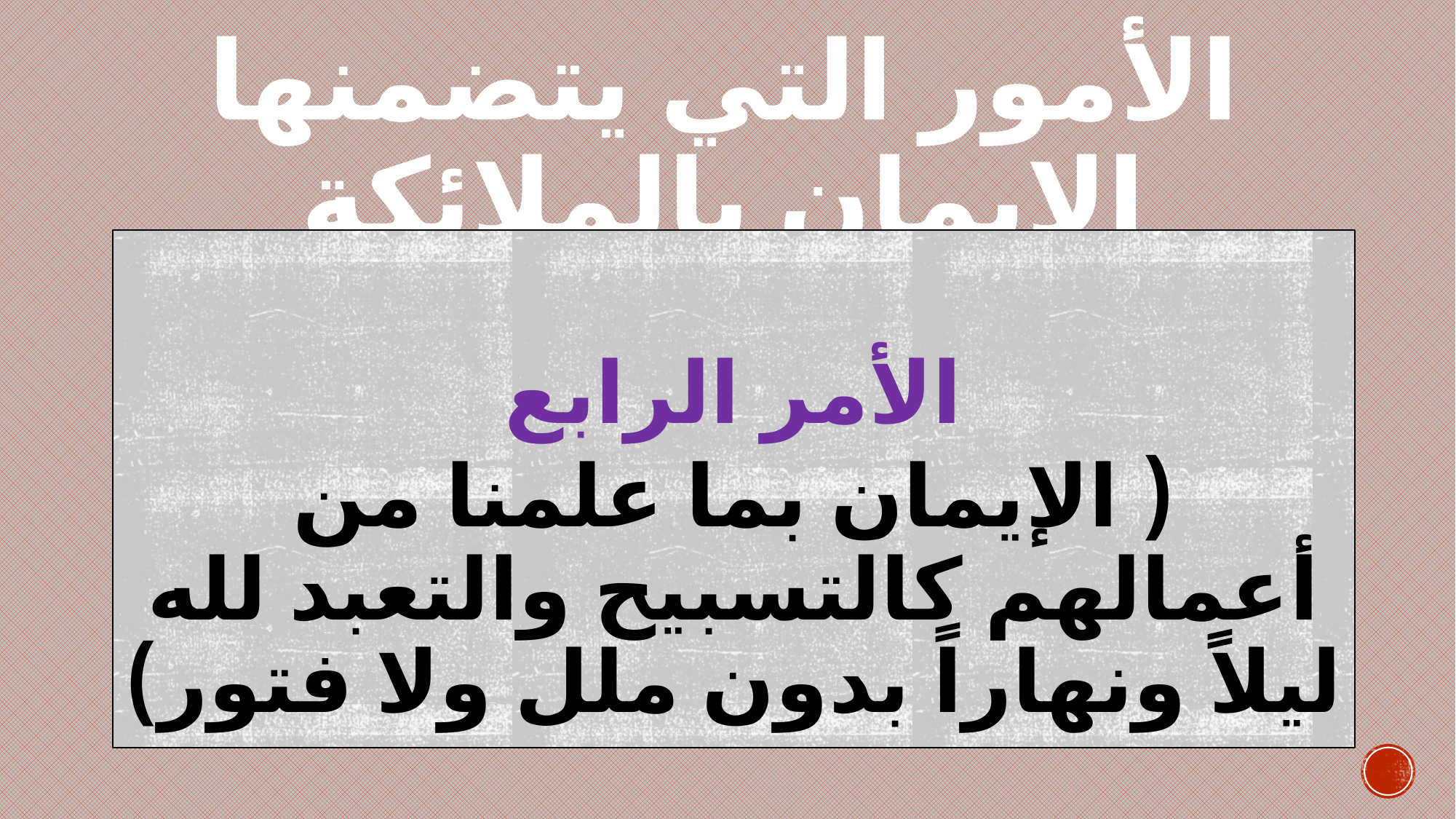

# الأمور التي يتضمنها الإيمان بالملائكة

الأمر الرابع
( الإيمان بما علمنا من أعمالهم كالتسبيح والتعبد لله ليلاً ونهاراً بدون ملل ولا فتور)